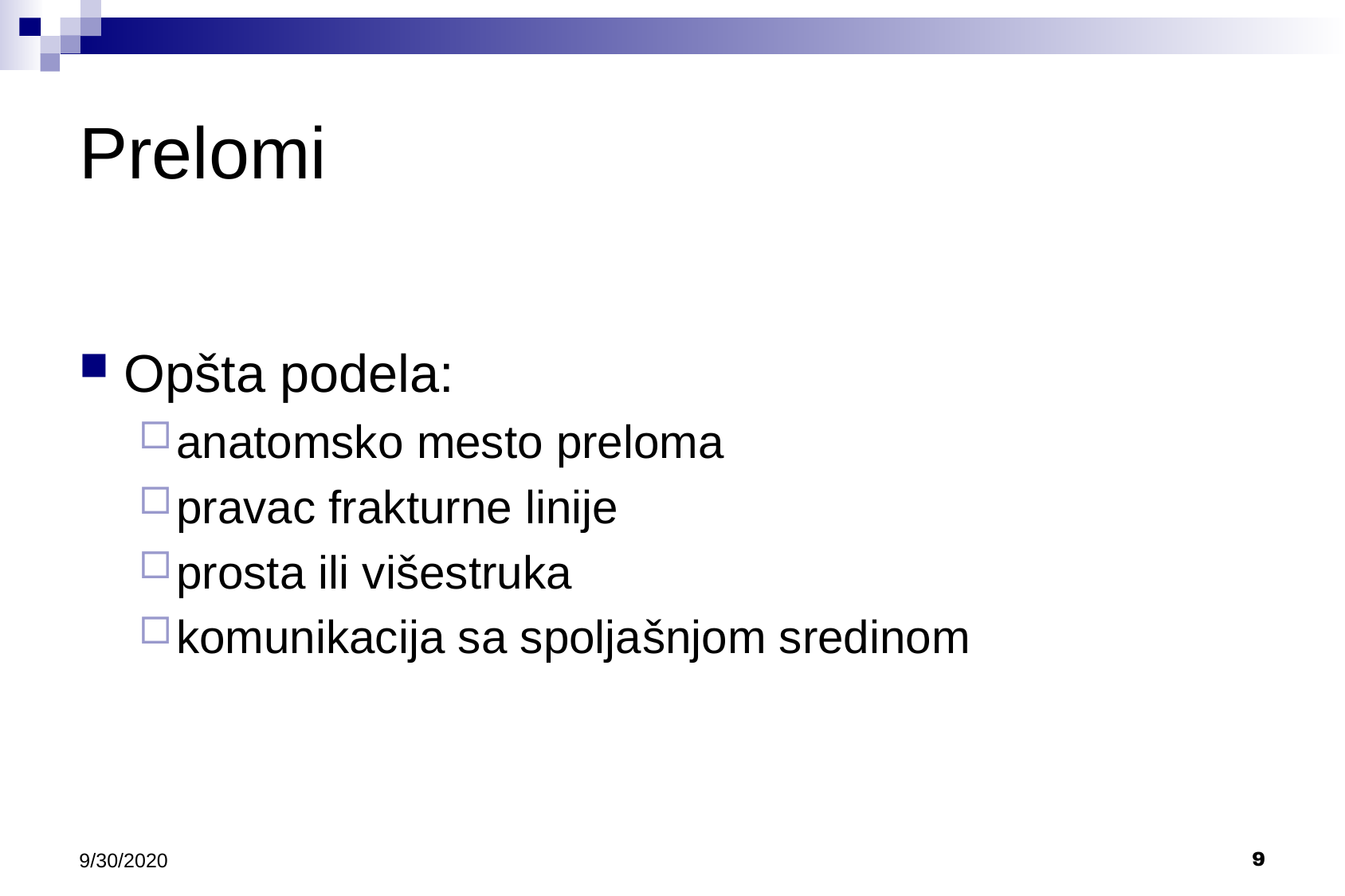

# Prelomi

Opšta podela:
anatomsko mesto preloma
pravac frakturne linije
prosta ili višestruka
komunikacija sa spoljašnjom sredinom
9/30/2020
9